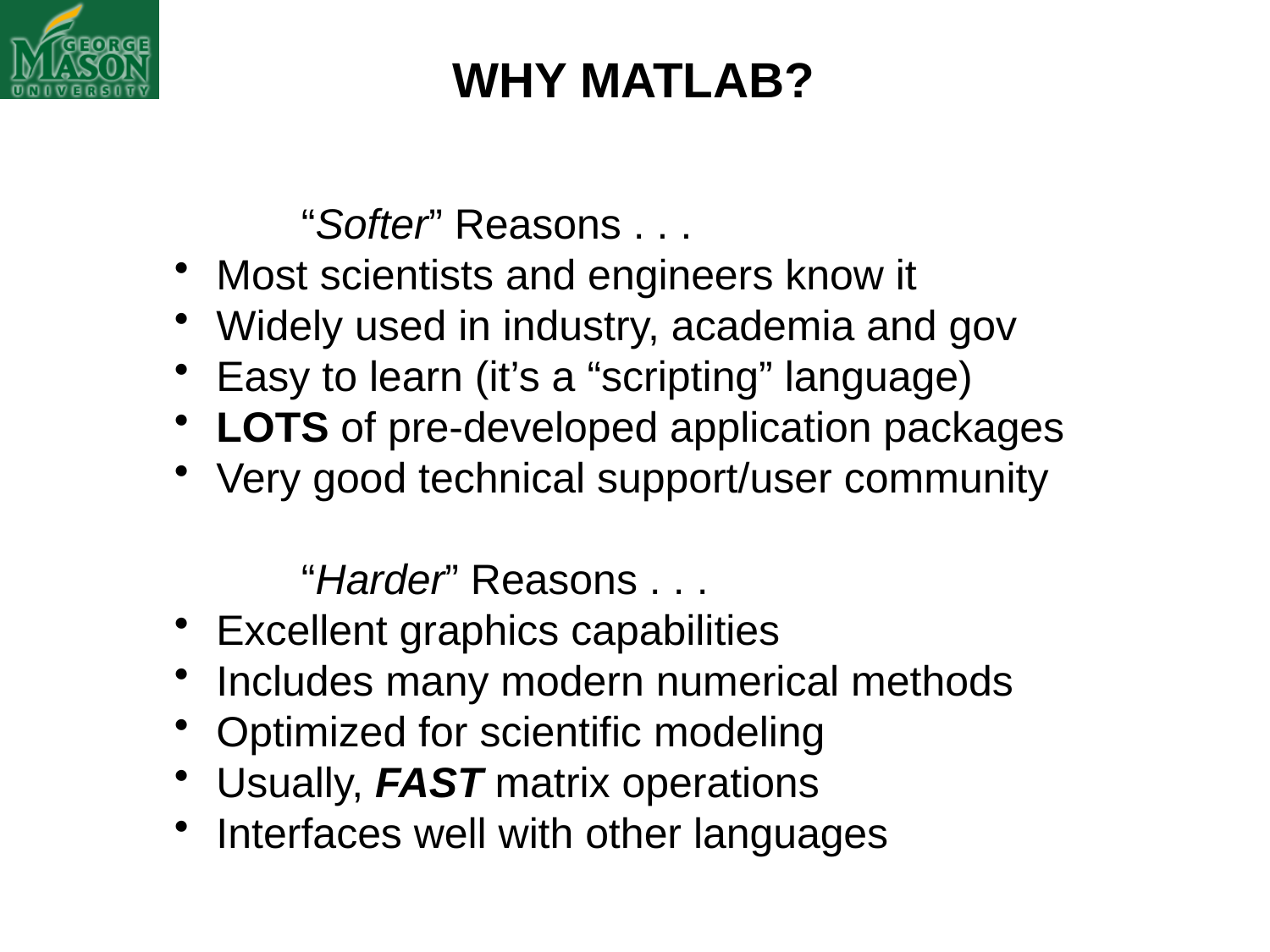

WHY MATLAB?
	“Softer” Reasons . . .
 Most scientists and engineers know it
 Widely used in industry, academia and gov
 Easy to learn (it’s a “scripting” language)
 LOTS of pre-developed application packages
 Very good technical support/user community

	“Harder” Reasons . . .
 Excellent graphics capabilities
 Includes many modern numerical methods
 Optimized for scientific modeling
 Usually, FAST matrix operations
 Interfaces well with other languages